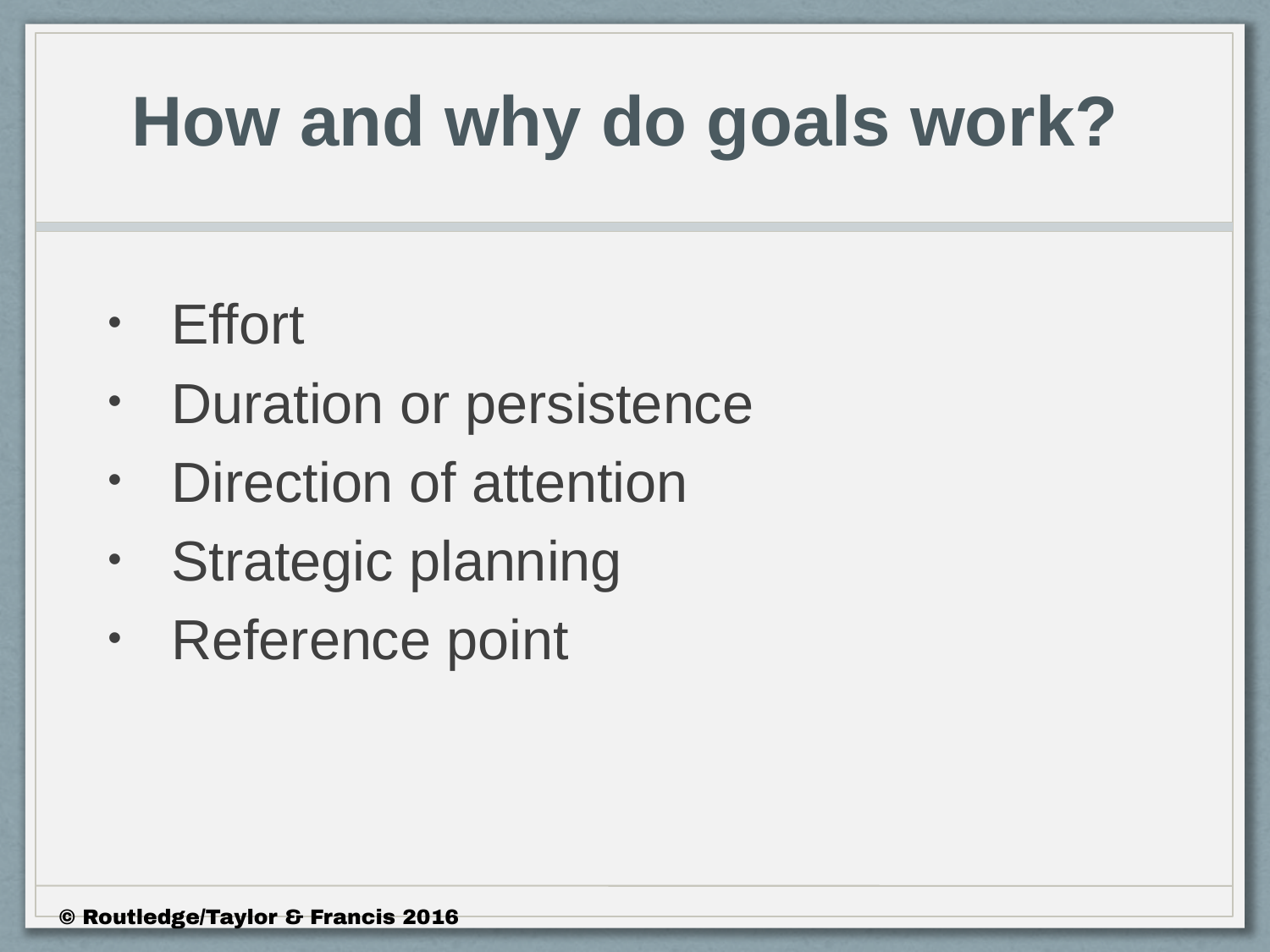

How and why do goals work?
Effort
Duration or persistence
Direction of attention
Strategic planning
Reference point

© Routledge/Taylor & Francis 2016